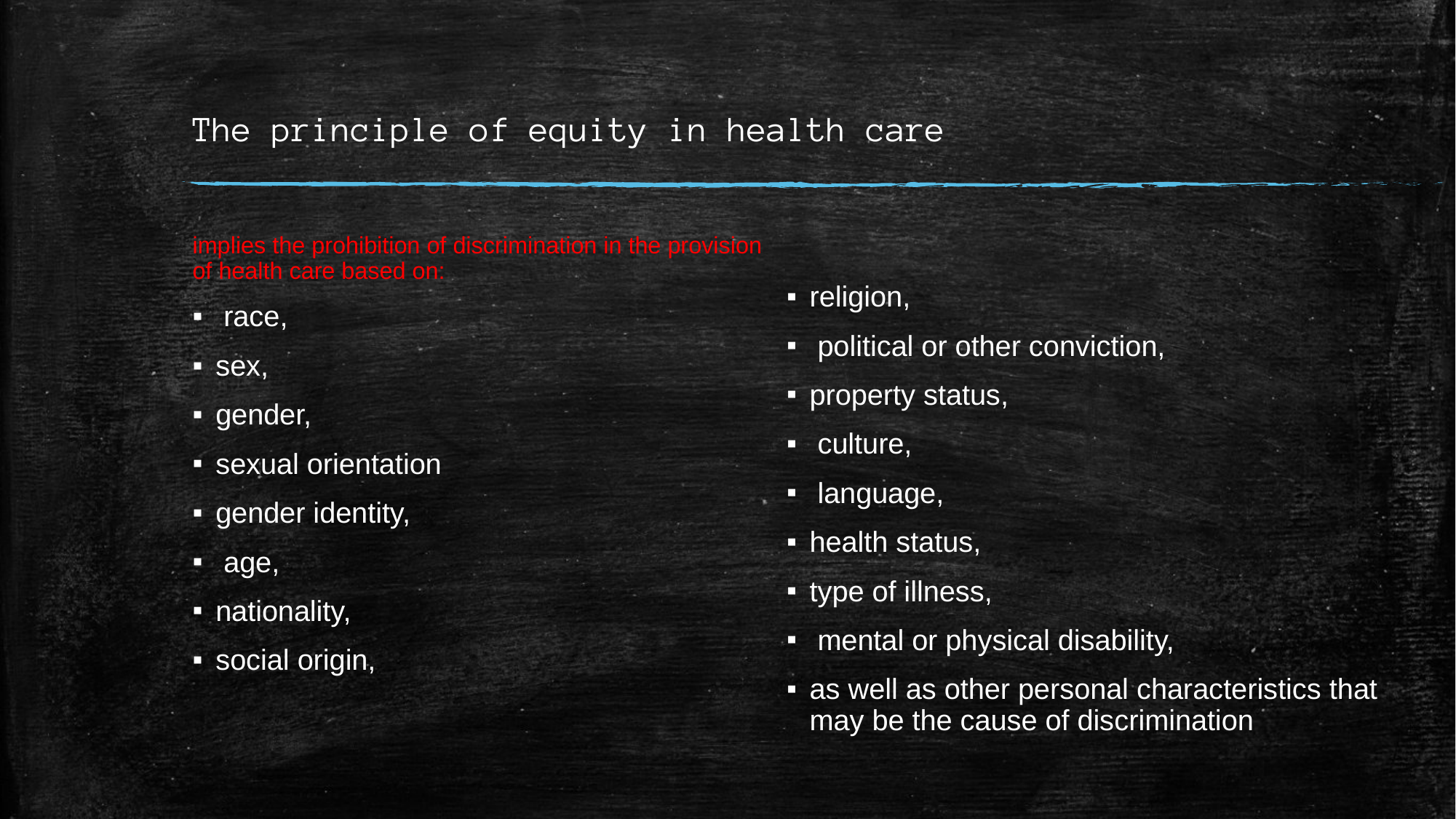

# The principle of equity in health care
implies the prohibition of discrimination in the provision of health care based on:
 race,
sex,
gender,
sexual orientation
gender identity,
 age,
nationality,
social origin,

religion,
 political or other conviction,
property status,
 culture,
 language,
health status,
type of illness,
 mental or physical disability,
as well as other personal characteristics that may be the cause of discrimination